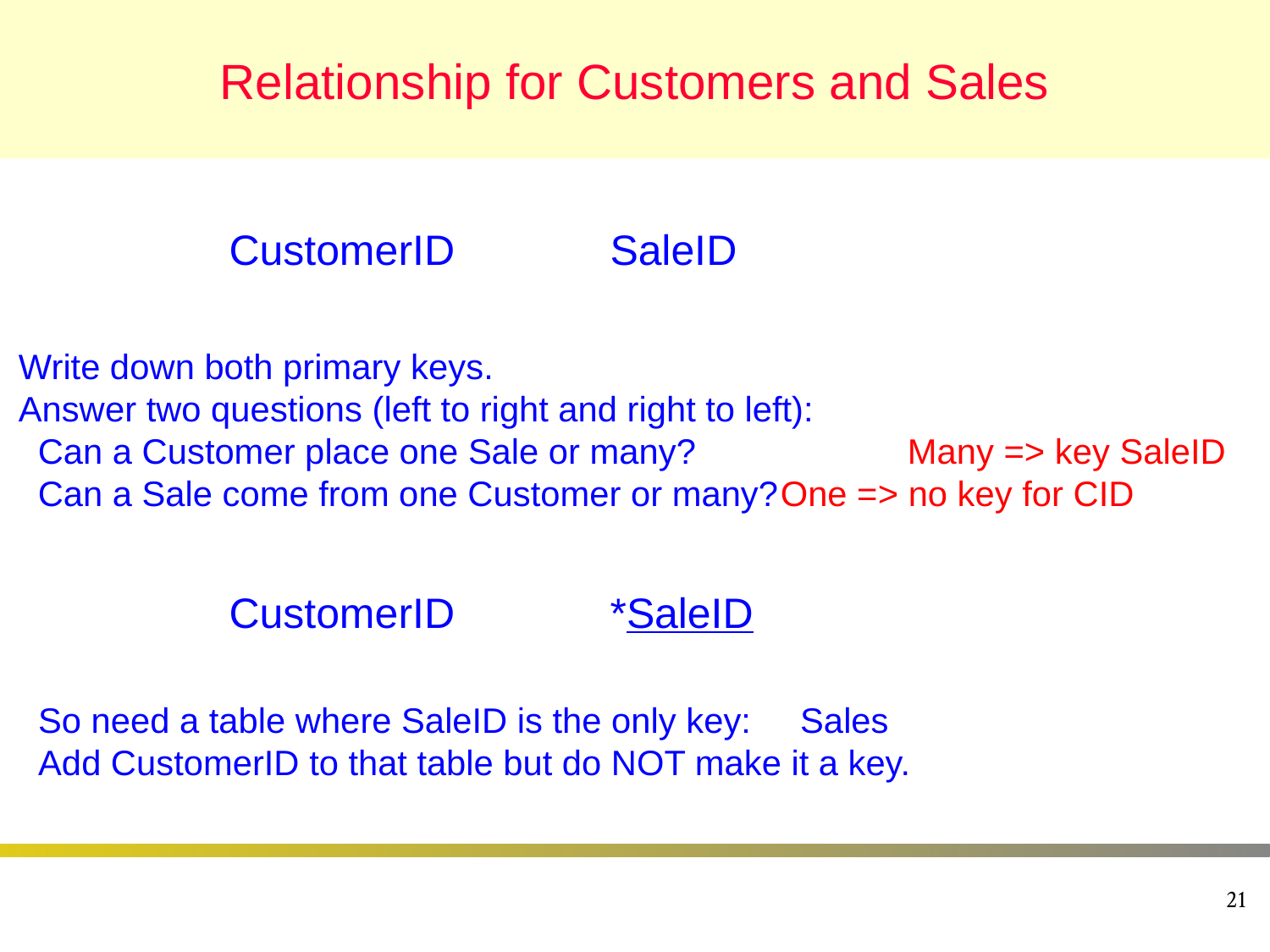

# Relationship for Customers and Sales
CustomerID		SaleID
Write down both primary keys.
Answer two questions (left to right and right to left):
  Can a Customer place one Sale or many?		Many => key SaleID
  Can a Sale come from one Customer or many?	One => no key for CID
CustomerID		*SaleID
So need a table where SaleID is the only key:	Sales
Add CustomerID to that table but do NOT make it a key.
21